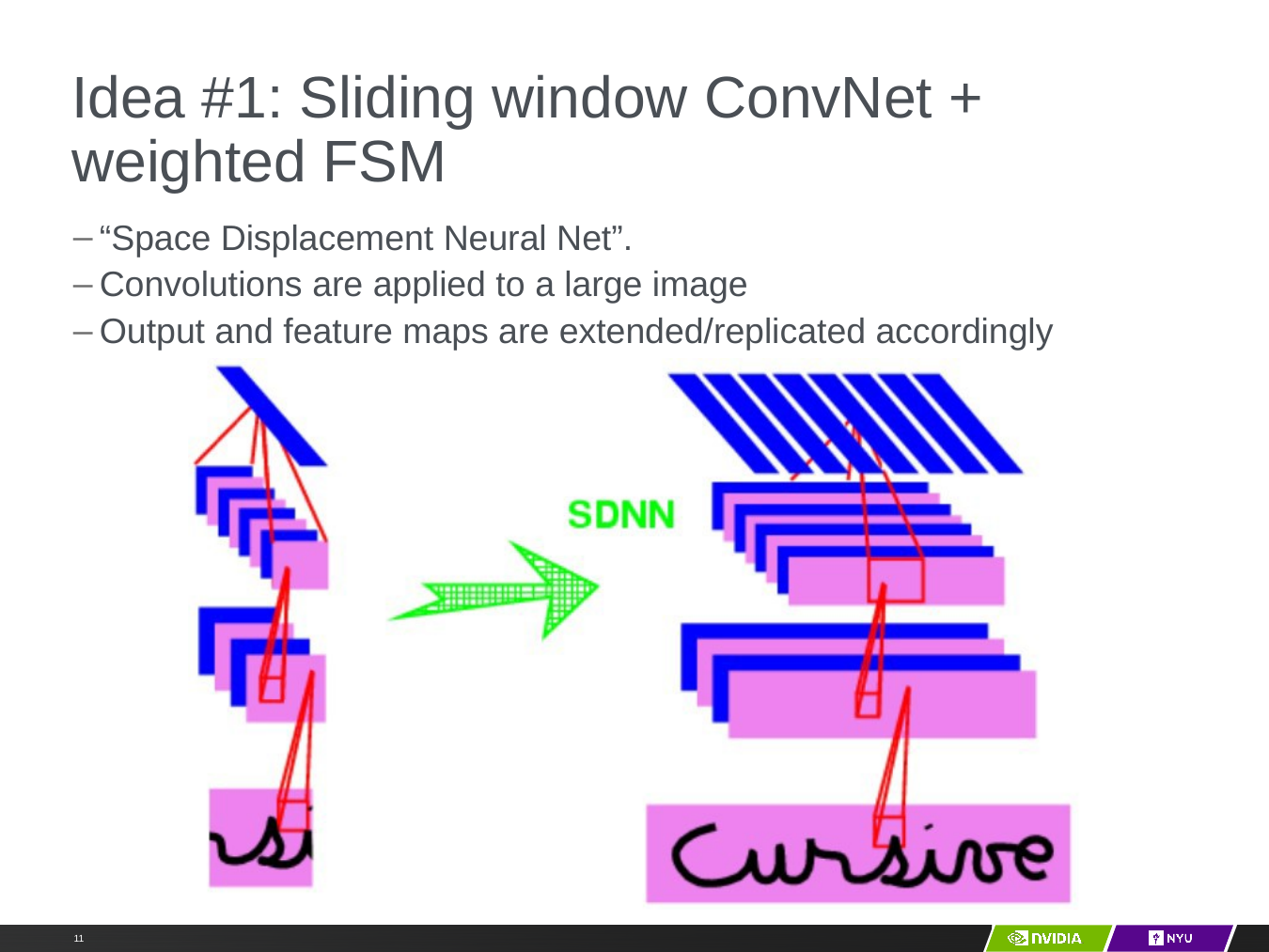

# Idea #1: Sliding window ConvNet + weighted FSM
“Space Displacement Neural Net”.
Convolutions are applied to a large image
Output and feature maps are extended/replicated accordingly